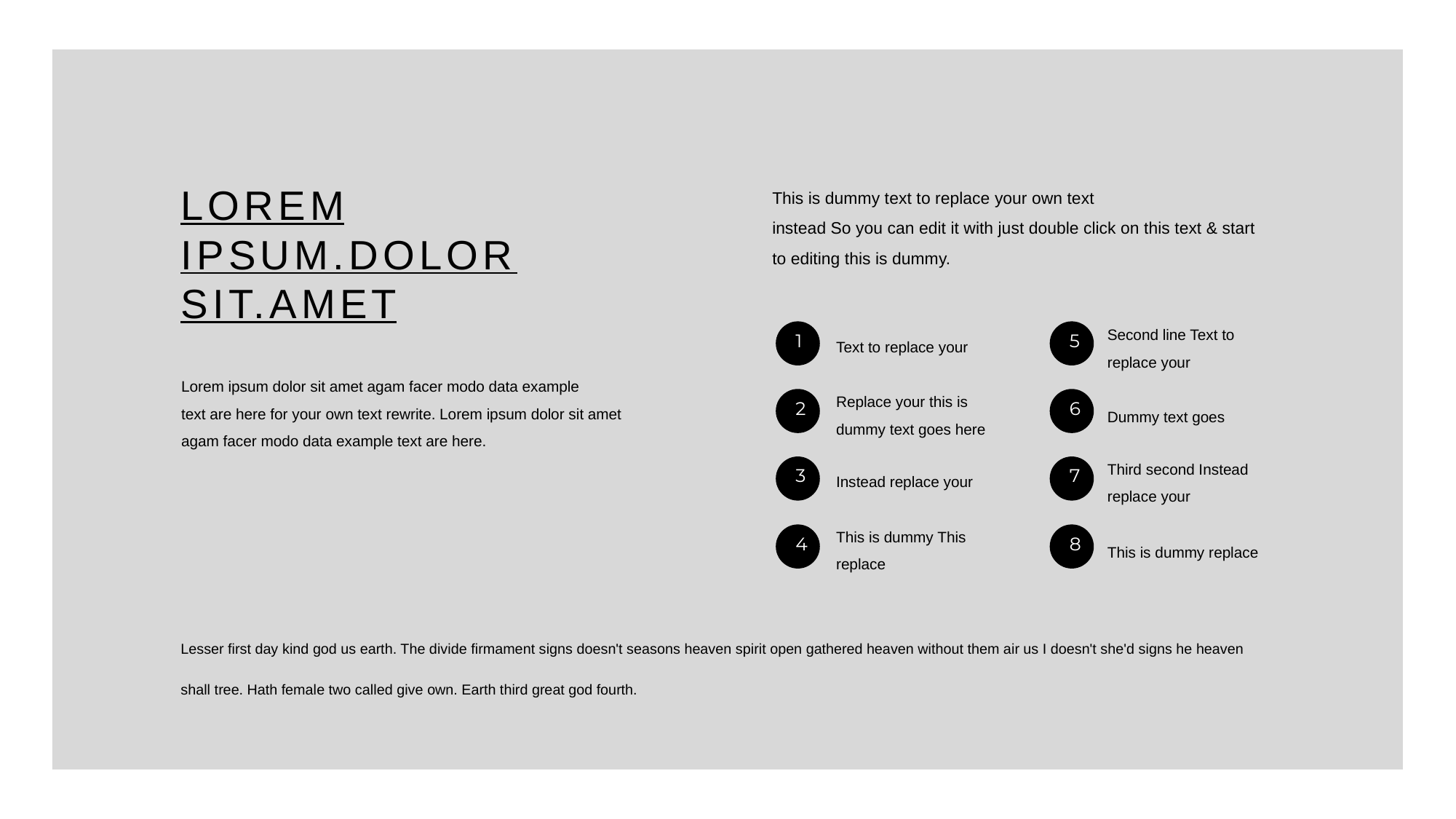

This is dummy text to replace your own text
instead So you can edit it with just double click on this text & start to editing this is dummy.
LOREM
IPSUM.DOLOR SIT.AMET
Second line Text to replace your

5
1
Text to replace your
Replace your this is dummy text goes here

6
2
Dummy text goes
Third second Instead replace your

Instead replace your
7
3
This is dummy This replace
This is dummy replace

8
4
Lorem ipsum dolor sit amet agam facer modo data example
text are here for your own text rewrite. Lorem ipsum dolor sit amet agam facer modo data example text are here.
Lesser first day kind god us earth. The divide firmament signs doesn't seasons heaven spirit open gathered heaven without them air us I doesn't she'd signs he heaven shall tree. Hath female two called give own. Earth third great god fourth.